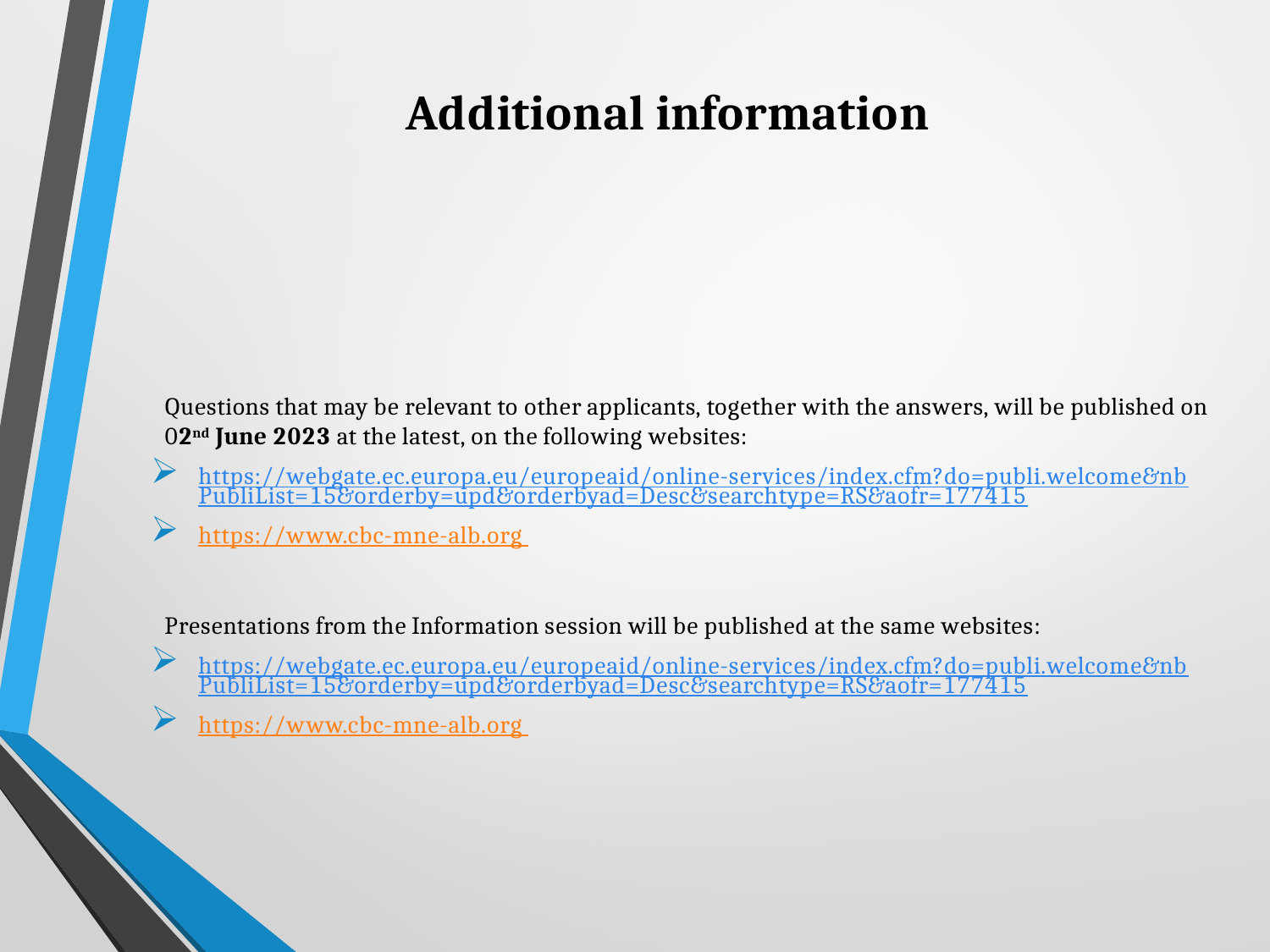

# Additional information
Questions that may be relevant to other applicants, together with the answers, will be published on 02nd June 2023 at the latest, on the following websites:
https://webgate.ec.europa.eu/europeaid/online-services/index.cfm?do=publi.welcome&nbPubliList=15&orderby=upd&orderbyad=Desc&searchtype=RS&aofr=177415
https://www.cbc-mne-alb.org

Presentations from the Information session will be published at the same websites:
https://webgate.ec.europa.eu/europeaid/online-services/index.cfm?do=publi.welcome&nbPubliList=15&orderby=upd&orderbyad=Desc&searchtype=RS&aofr=177415
https://www.cbc-mne-alb.org